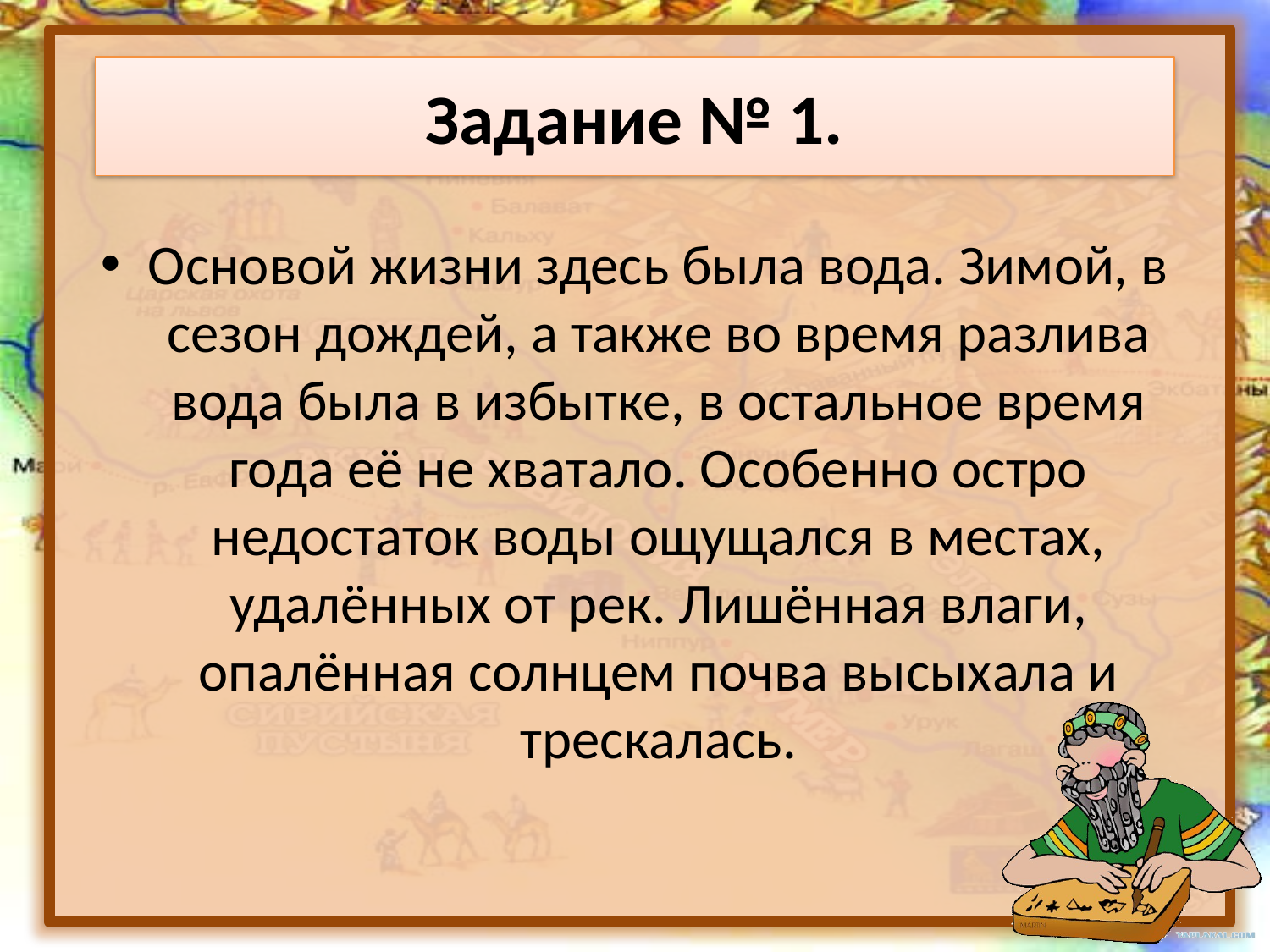

Задание № 1.
Основой жизни здесь была вода. Зимой, в сезон дождей, а также во время разлива вода была в избытке, в остальное время года её не хватало. Особенно остро недостаток воды ощущался в местах, удалённых от рек. Лишённая влаги, опалённая солнцем почва высыхала и трескалась.